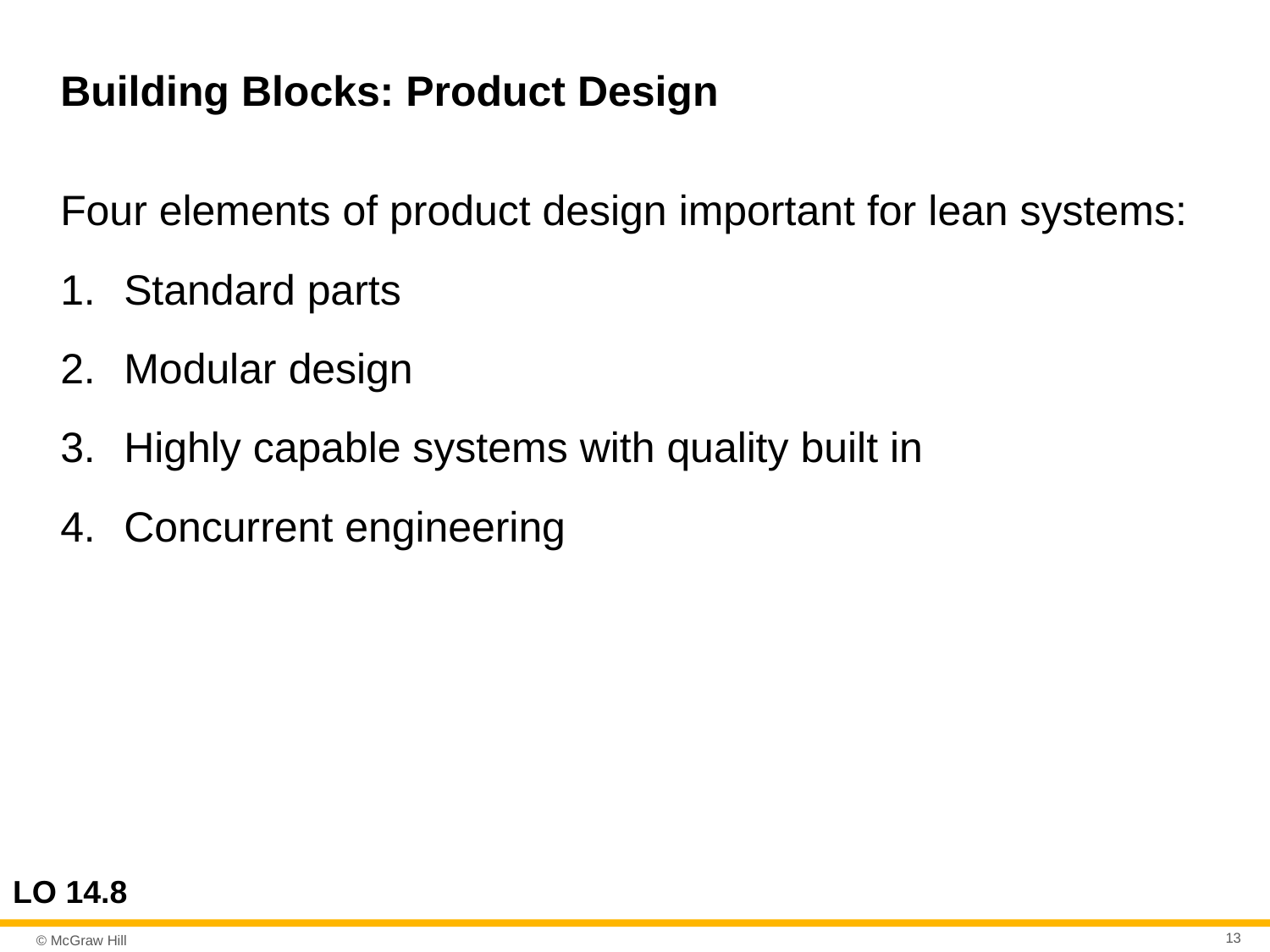

# Building Blocks: Product Design
Four elements of product design important for lean systems:
Standard parts
Modular design
Highly capable systems with quality built in
Concurrent engineering
LO 14.8